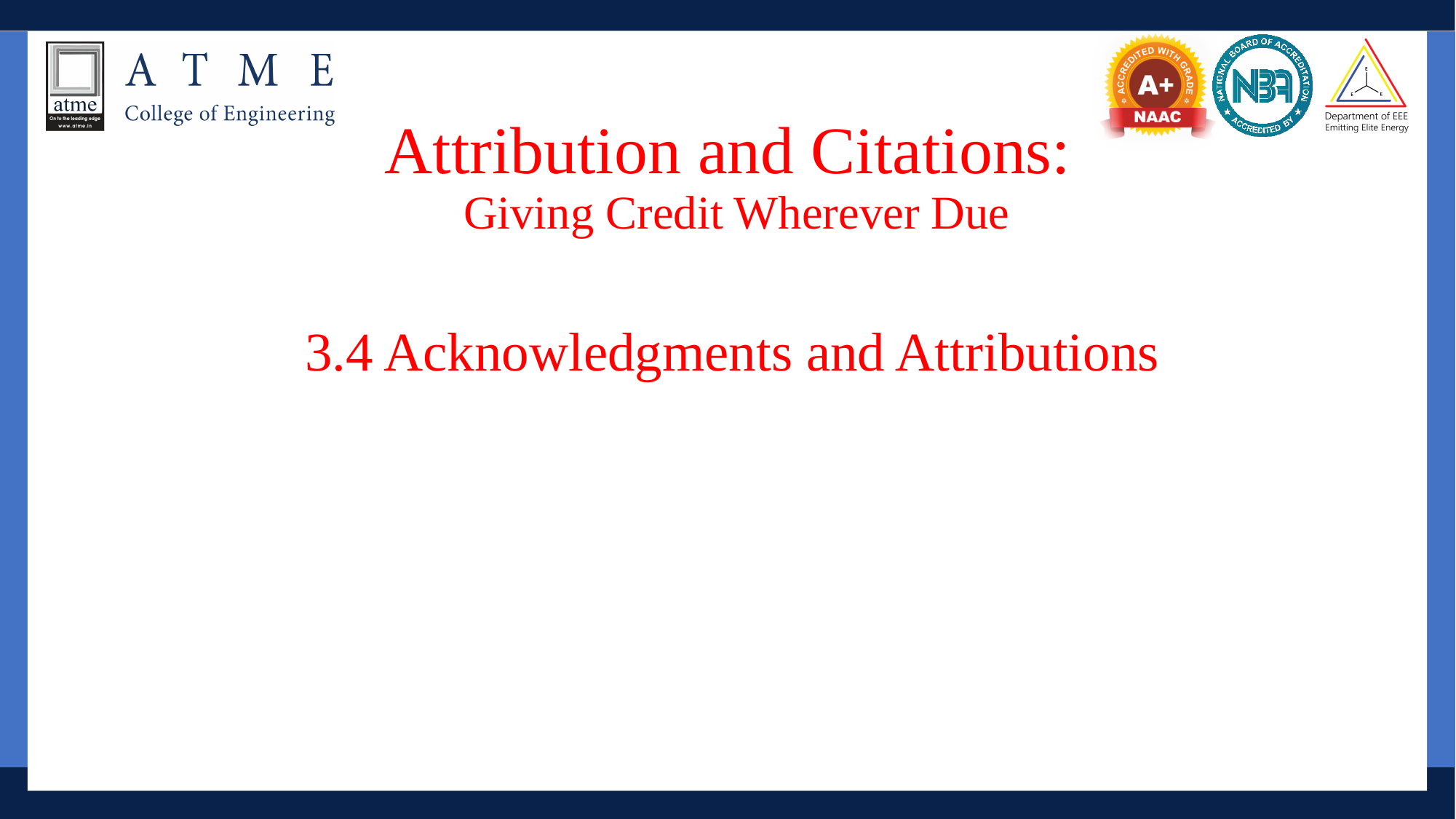

# Attribution and Citations: Giving Credit Wherever Due
3.4 Acknowledgments and Attributions